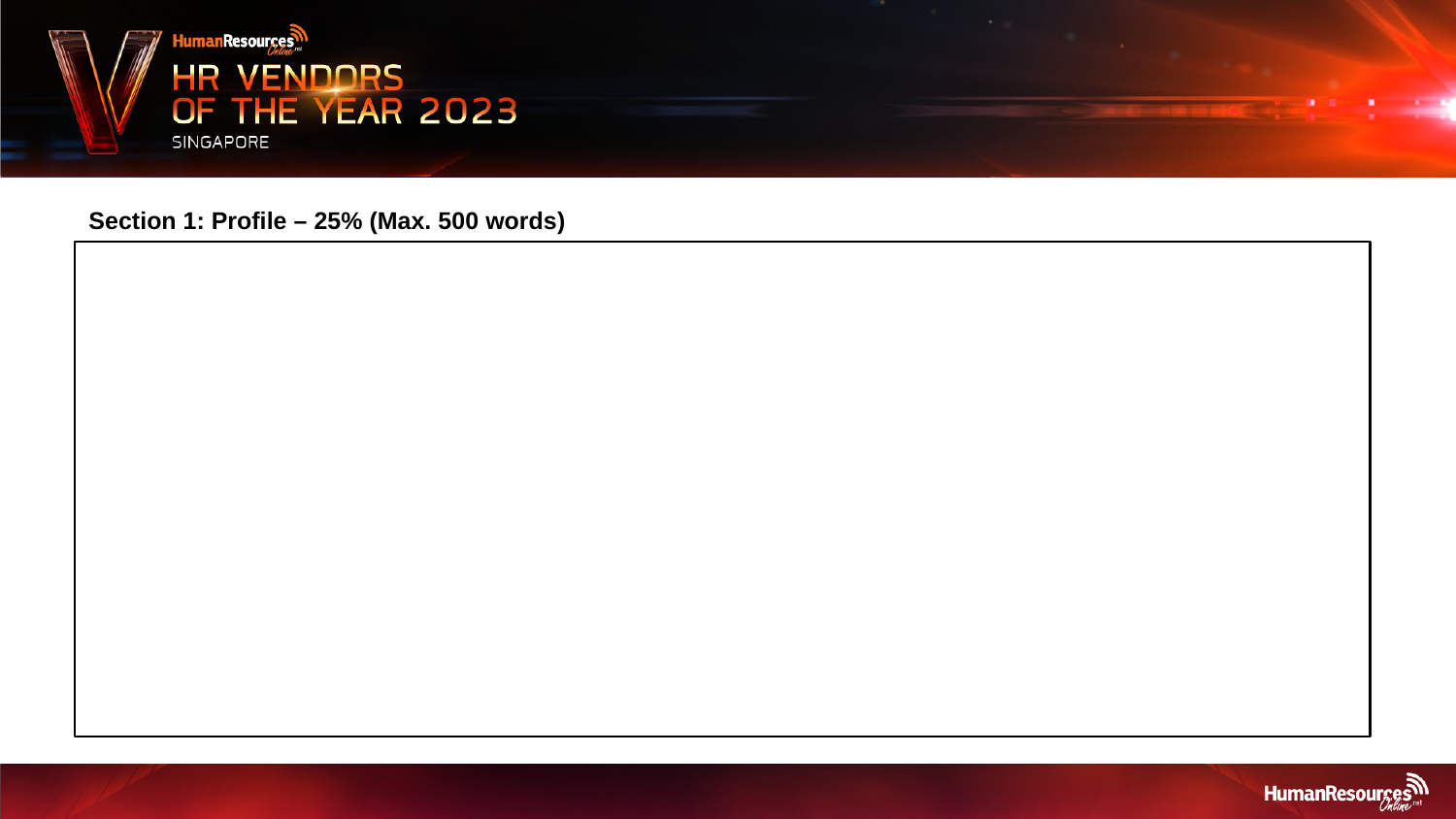

Section 1: Profile – 25% (Max. 500 words)